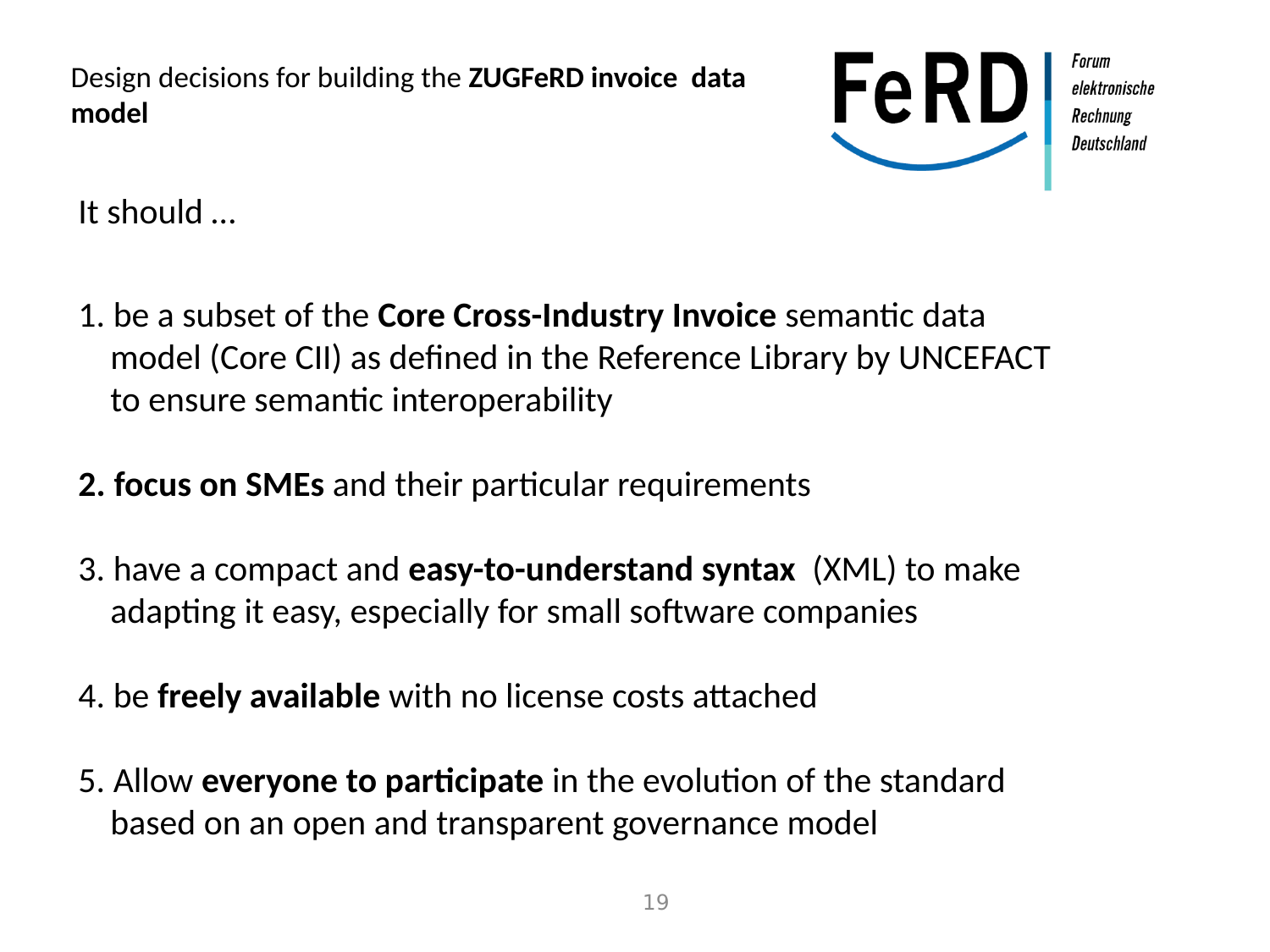

# Design decisions for building the ZUGFeRD invoice  data model
It should …

 be a subset of the Core Cross-Industry Invoice semantic data
    model (Core CII) as defined in the Reference Library by UNCEFACT
    to ensure semantic interoperability

 focus on SMEs and their particular requirements

 have a compact and easy-to-understand syntax  (XML) to make
    adapting it easy, especially for small software companies

 be freely available with no license costs attached

 Allow everyone to participate in the evolution of the standard
    based on an open and transparent governance model

19